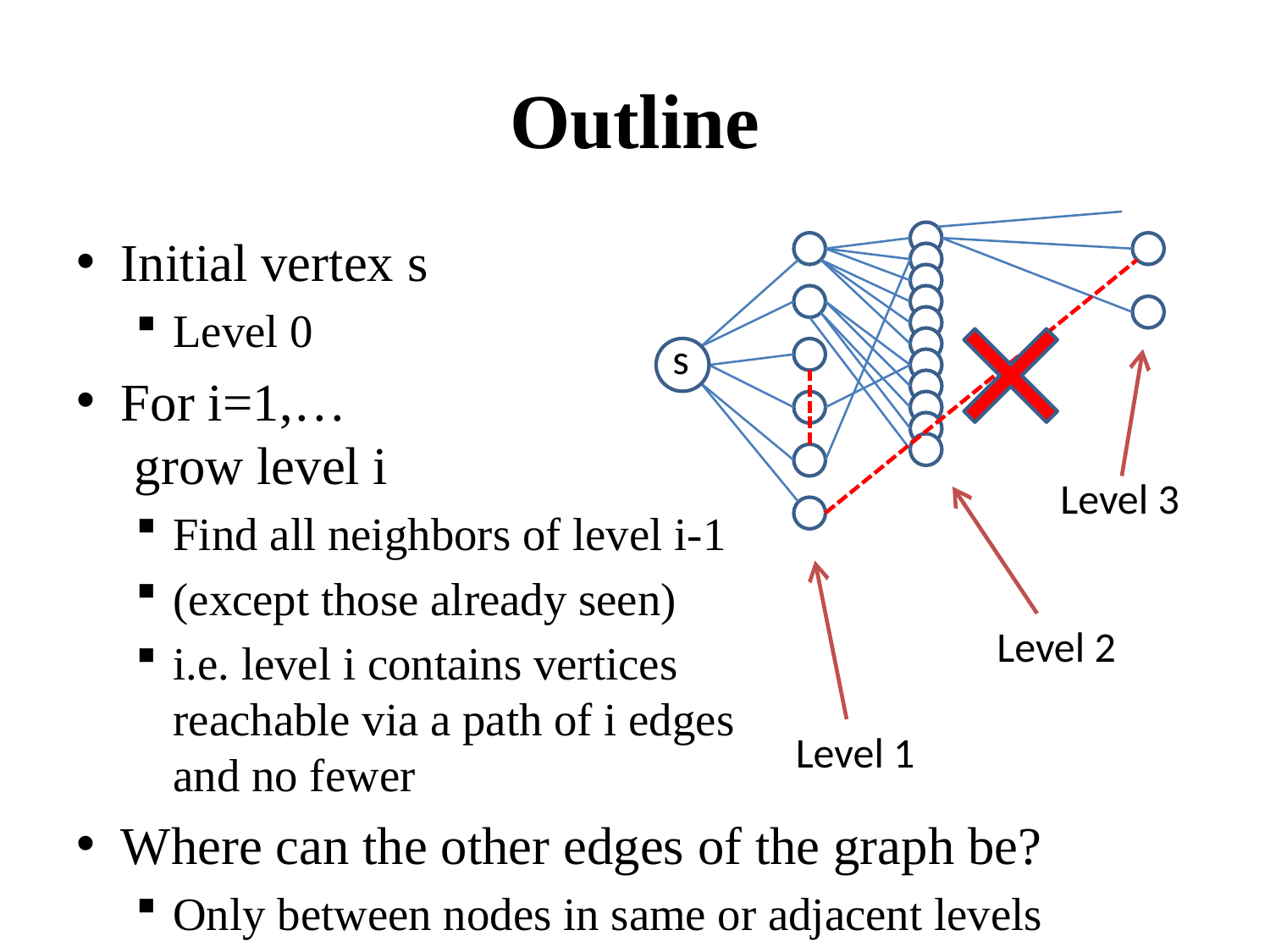

# Outline

Initial vertex s
Level 0
For i=1,…
 grow level i
Find all neighbors of level i-1
(except those already seen)
i.e. level i contains vertices
reachable via a path of i edges
and no fewer
Where can the other edges of the graph be?
Only between nodes in same or adjacent levels

s

Level 3
Level 2
Level 1